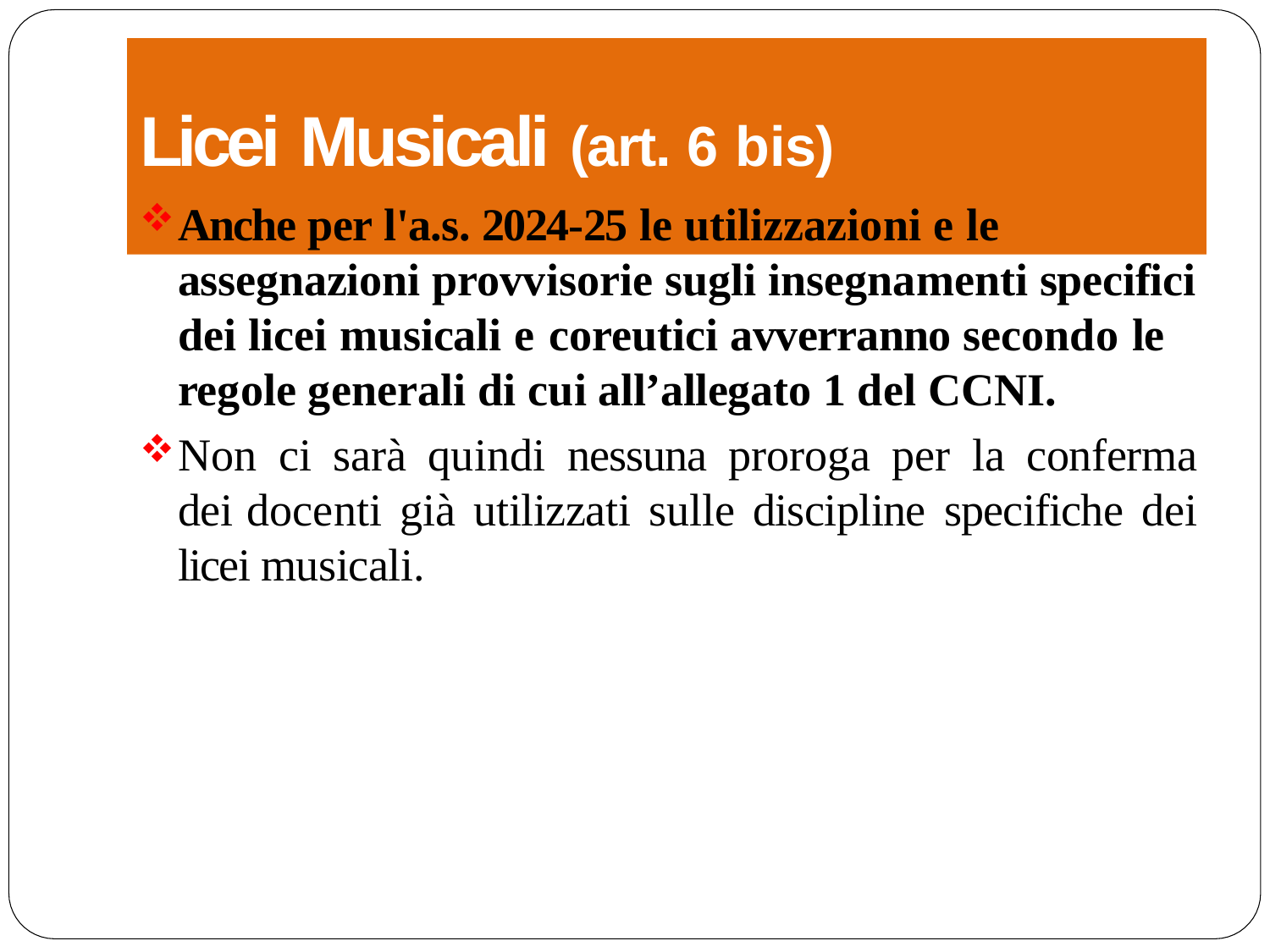

# Licei Musicali (art. 6 bis)
Anche per l'a.s. 2024-25 le utilizzazioni e le assegnazioni provvisorie sugli insegnamenti specifici dei licei musicali e coreutici avverranno secondo le regole generali di cui all’allegato 1 del CCNI.
Non ci sarà quindi nessuna proroga per la conferma dei docenti già utilizzati sulle discipline specifiche dei licei musicali.